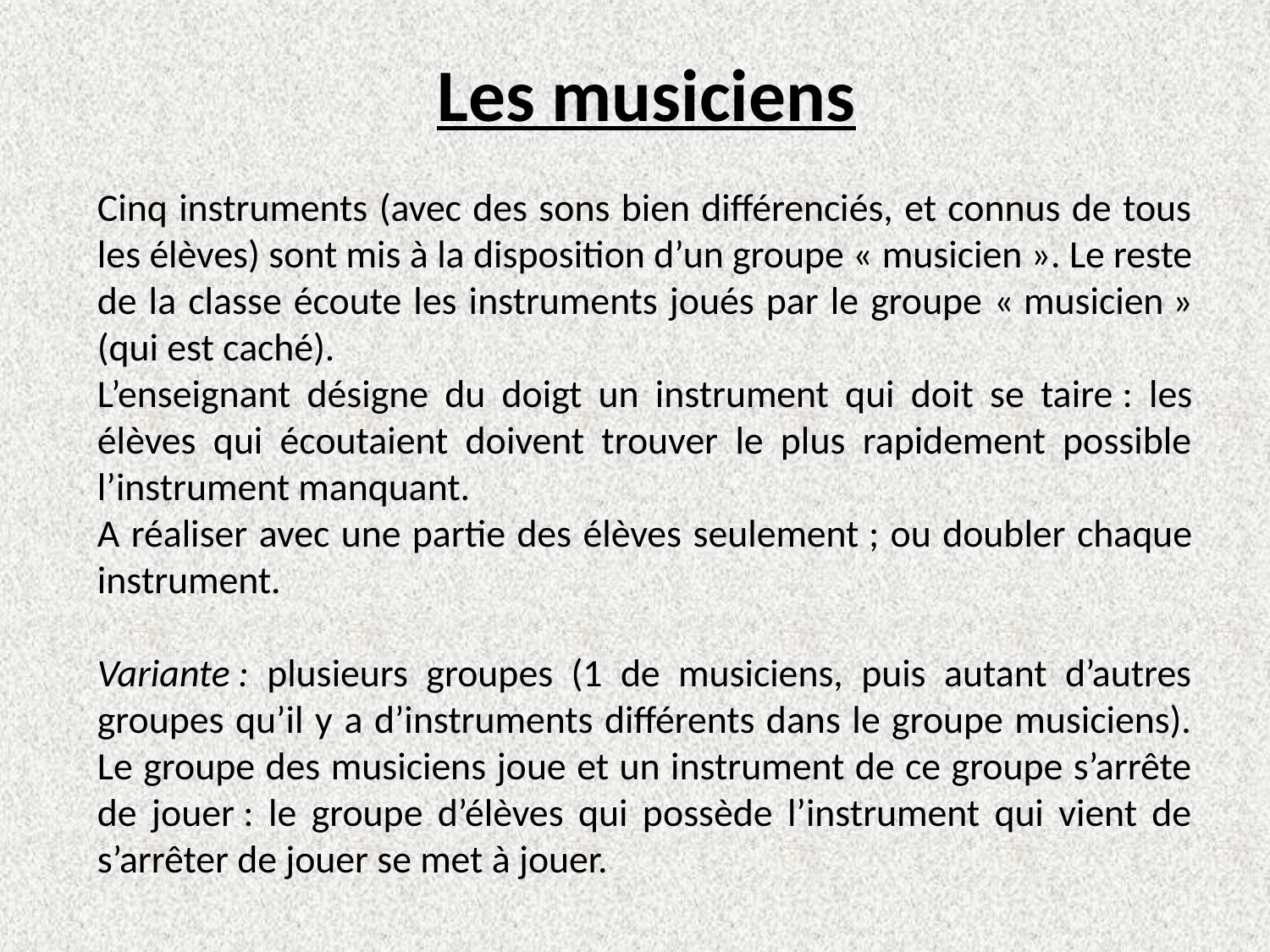

# Les musiciens
Cinq instruments (avec des sons bien différenciés, et connus de tous les élèves) sont mis à la disposition d’un groupe « musicien ». Le reste de la classe écoute les instruments joués par le groupe « musicien » (qui est caché).
L’enseignant désigne du doigt un instrument qui doit se taire : les élèves qui écoutaient doivent trouver le plus rapidement possible l’instrument manquant.
A réaliser avec une partie des élèves seulement ; ou doubler chaque instrument.

Variante : plusieurs groupes (1 de musiciens, puis autant d’autres groupes qu’il y a d’instruments différents dans le groupe musiciens). Le groupe des musiciens joue et un instrument de ce groupe s’arrête de jouer : le groupe d’élèves qui possède l’instrument qui vient de s’arrêter de jouer se met à jouer.